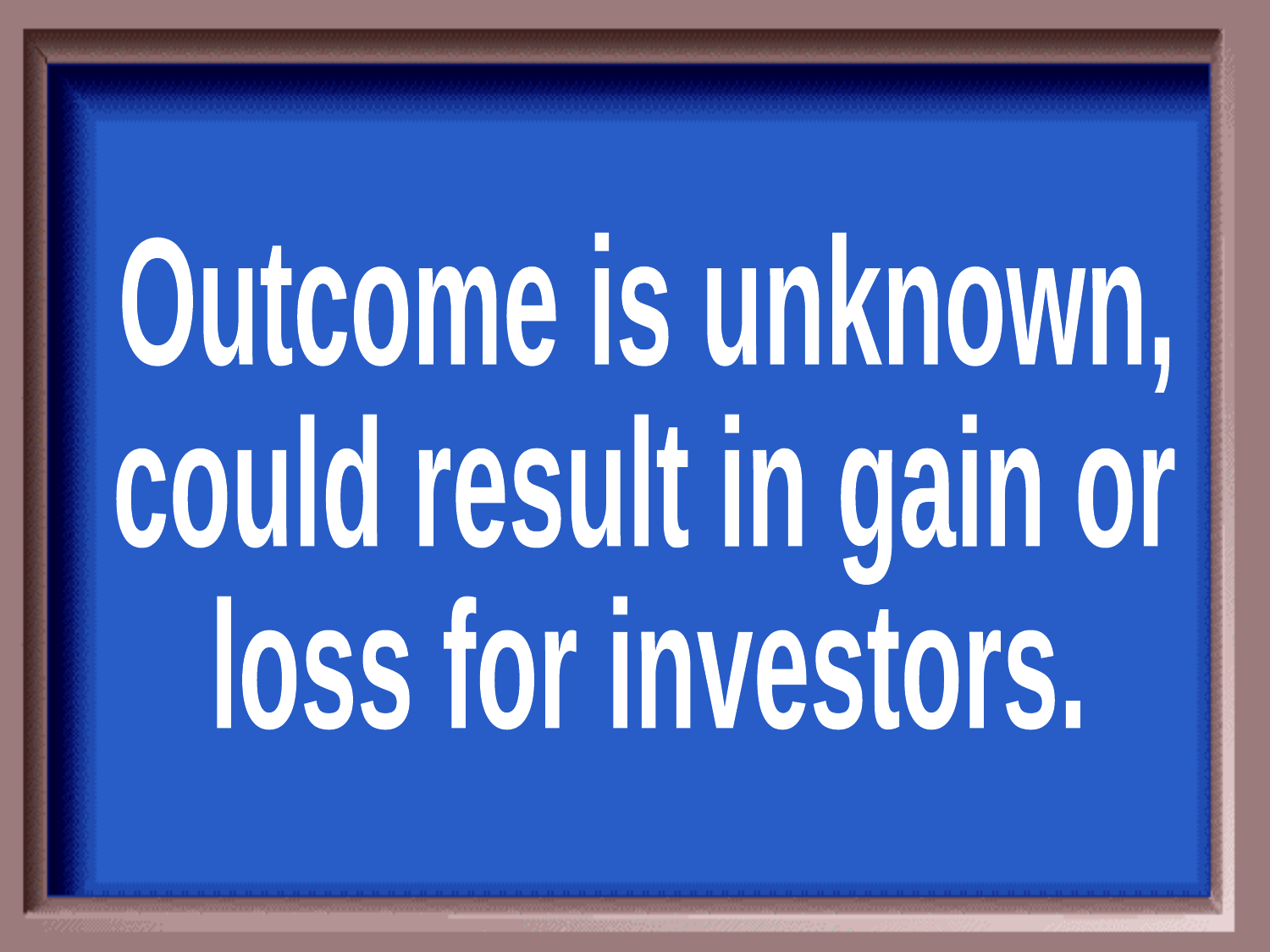

Outcome is unknown,
could result in gain or
loss for investors.